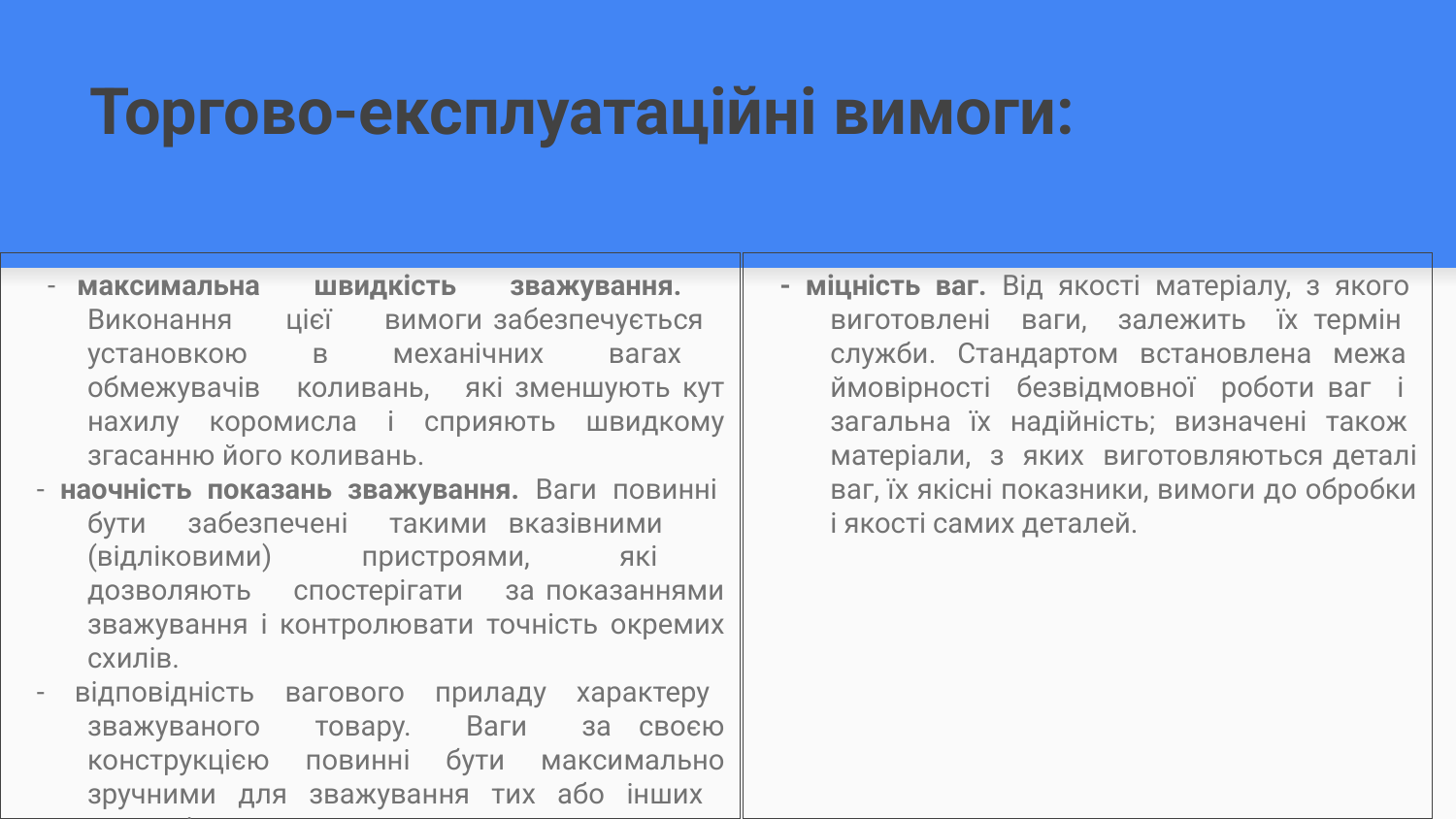

# Торгово-експлуатаційні вимоги:
 -  максимальна     швидкість     зважування.     Виконання     цієї     вимоги забезпечується   установкою   в   механічних   вагах   обмежувачів   коливань,   які зменшують кут нахилу коромисла і сприяють швидкому згасанню його коливань.
-  наочність  показань  зважування.  Ваги  повинні  бути  забезпечені  такими вказівними    (відліковими)    пристроями,    які    дозволяють    спостерігати    за показаннями зважування і контролювати точність окремих схилів.
-  відповідність  вагового  приладу  характеру  зважуваного  товару.  Ваги  за своєю конструкцією повинні бути максимально зручними для зважування тих або інших  вантажів.
-  міцність  ваг.  Від  якості  матеріалу,  з  якого  виготовлені  ваги,  залежить  їх термін  служби.  Стандартом  встановлена  межа  ймовірності  безвідмовної  роботи ваг  і  загальна  їх  надійність;  визначені  також  матеріали,  з  яких  виготовляються деталі ваг, їх якісні показники, вимоги до обробки і якості самих деталей.